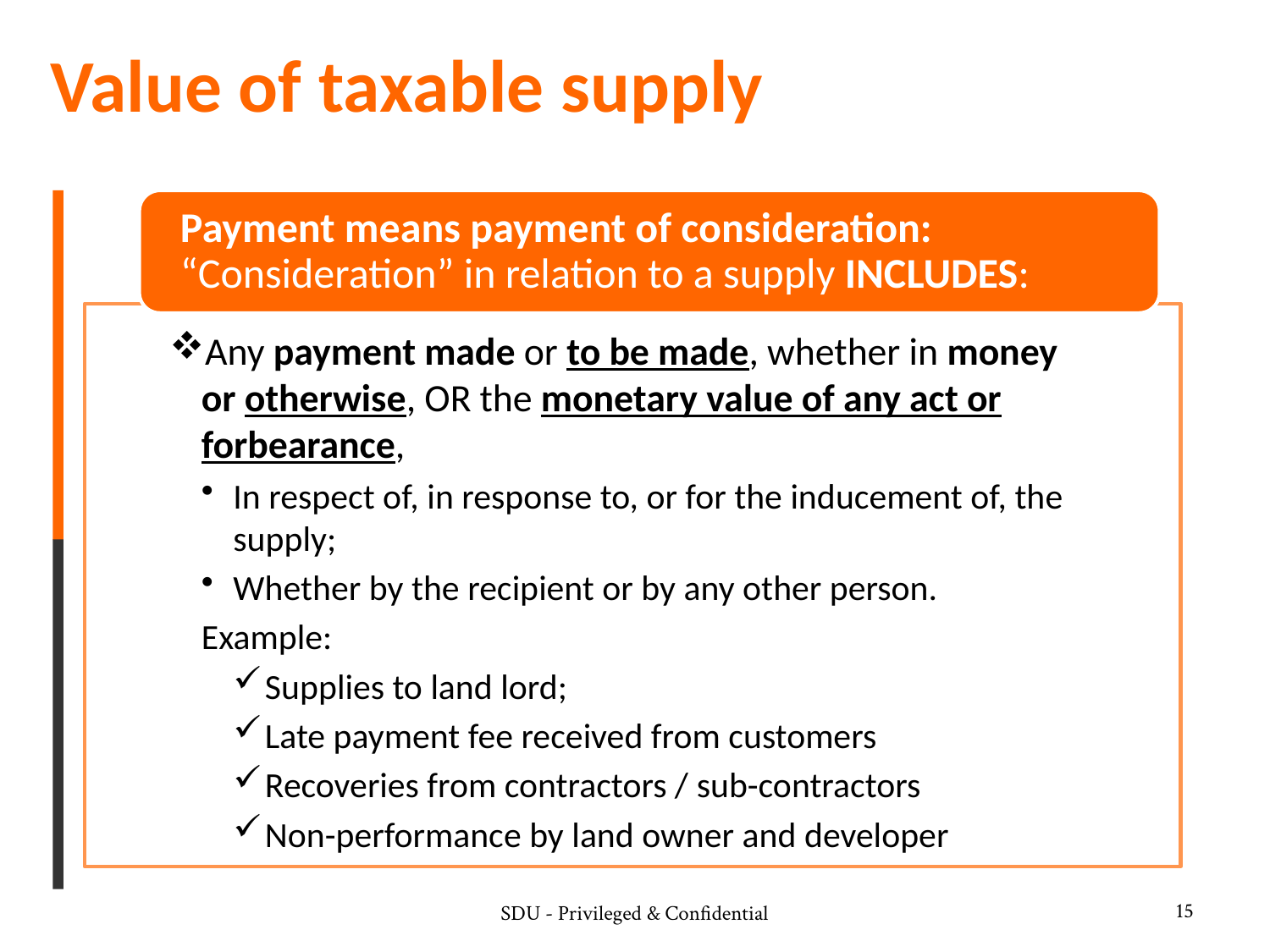

# Value of taxable supply
Any payment made or to be made, whether in money or otherwise, OR the monetary value of any act or forbearance,
In respect of, in response to, or for the inducement of, the supply;
Whether by the recipient or by any other person.
Example:
Supplies to land lord;
Late payment fee received from customers
Recoveries from contractors / sub-contractors
Non-performance by land owner and developer
Payment means payment of consideration: “Consideration” in relation to a supply INCLUDES:
15
SDU - Privileged & Confidential